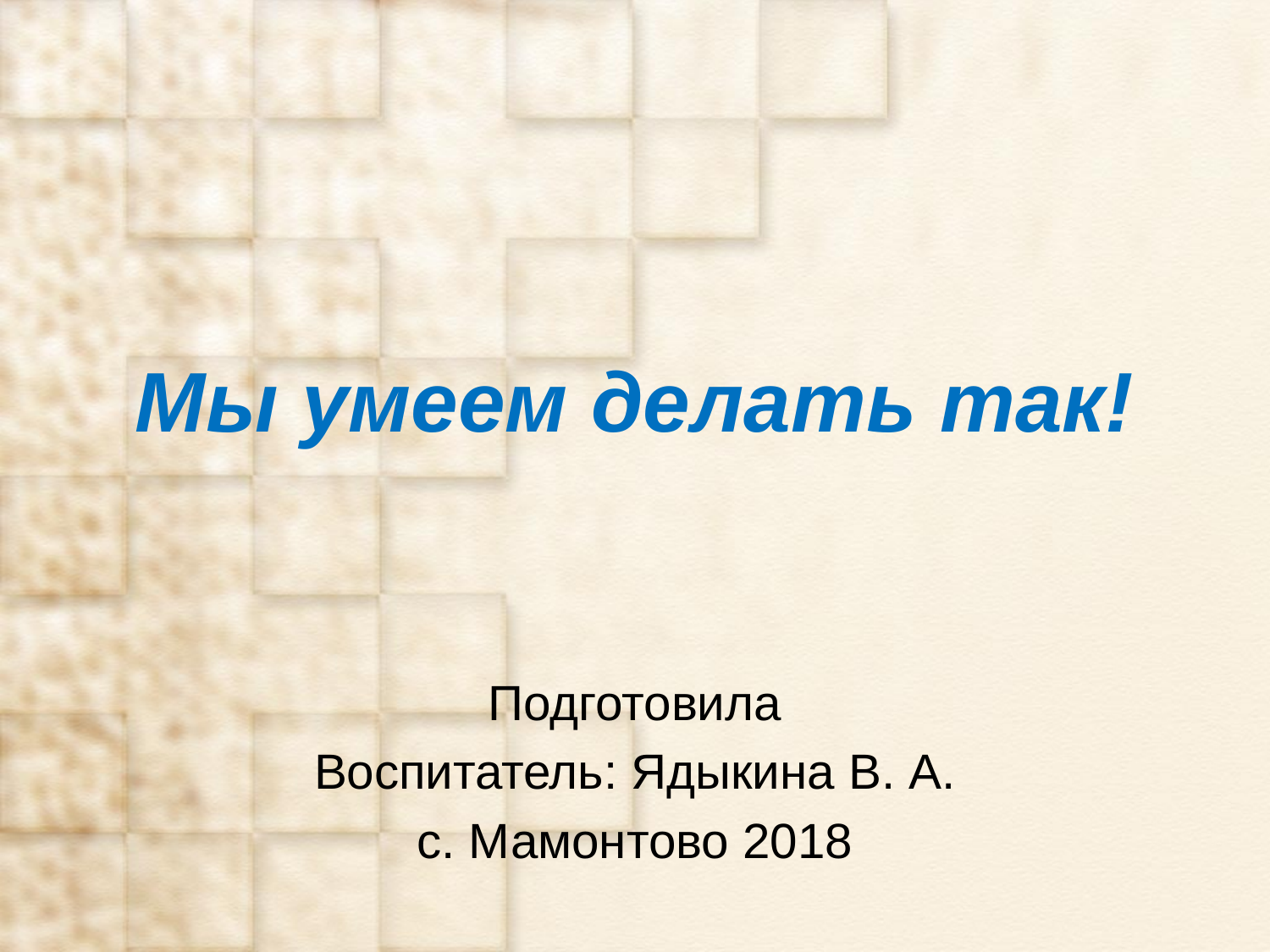

# Мы умеем делать так!
Подготовила
Воспитатель: Ядыкина В. А.
с. Мамонтово 2018